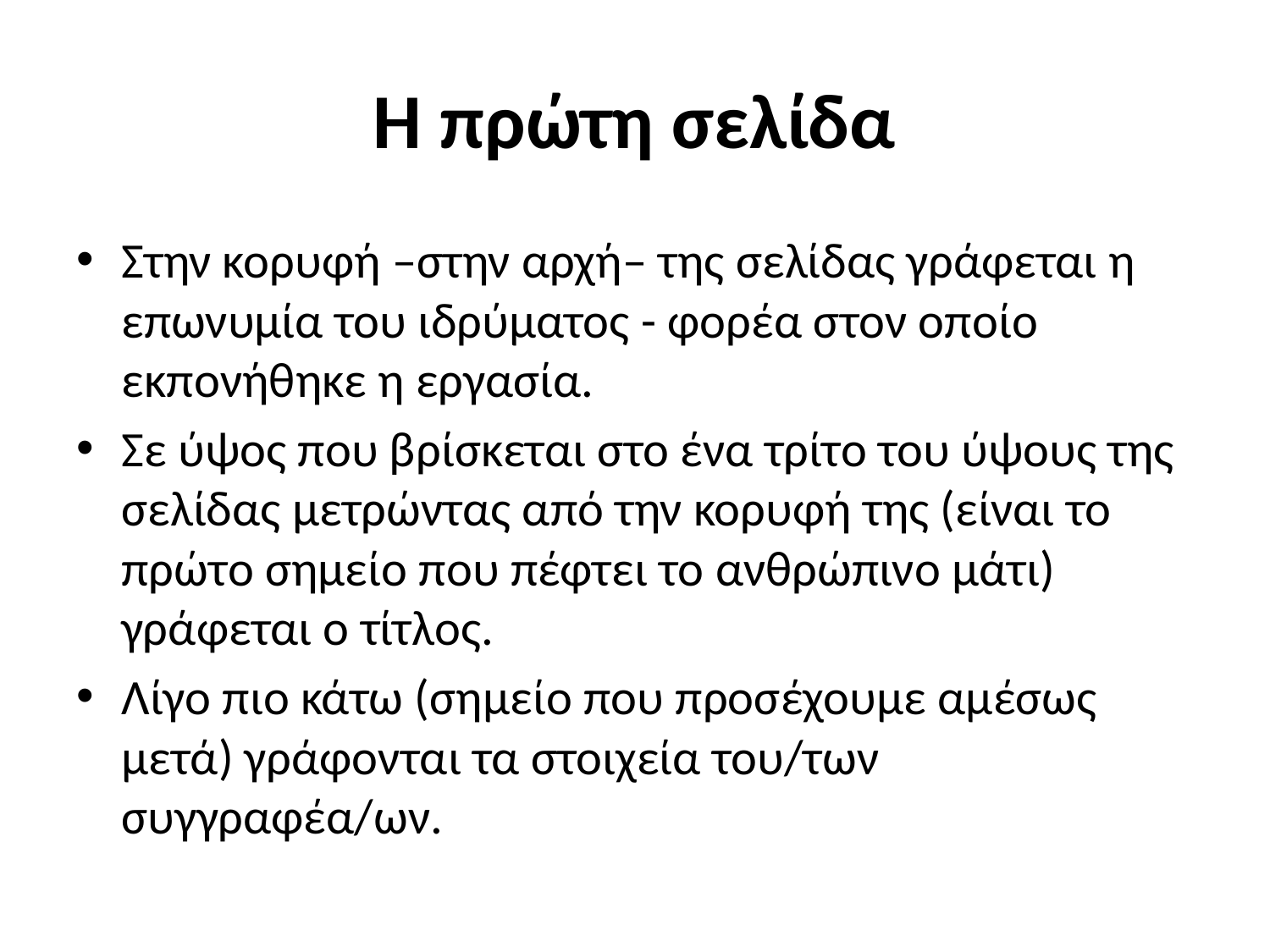

# Η πρώτη σελίδα
Στην κορυφή –στην αρχή– της σελίδας γράφεται η επωνυμία του ιδρύματος - φορέα στον οποίο εκπονήθηκε η εργασία.
Σε ύψος που βρίσκεται στο ένα τρίτο του ύψους της σελίδας μετρώντας από την κορυφή της (είναι το πρώτο σημείο που πέφτει το ανθρώπινο μάτι) γράφεται ο τίτλος.
Λίγο πιο κάτω (σημείο που προσέχουμε αμέσως μετά) γράφονται τα στοιχεία του/των συγγραφέα/ων.